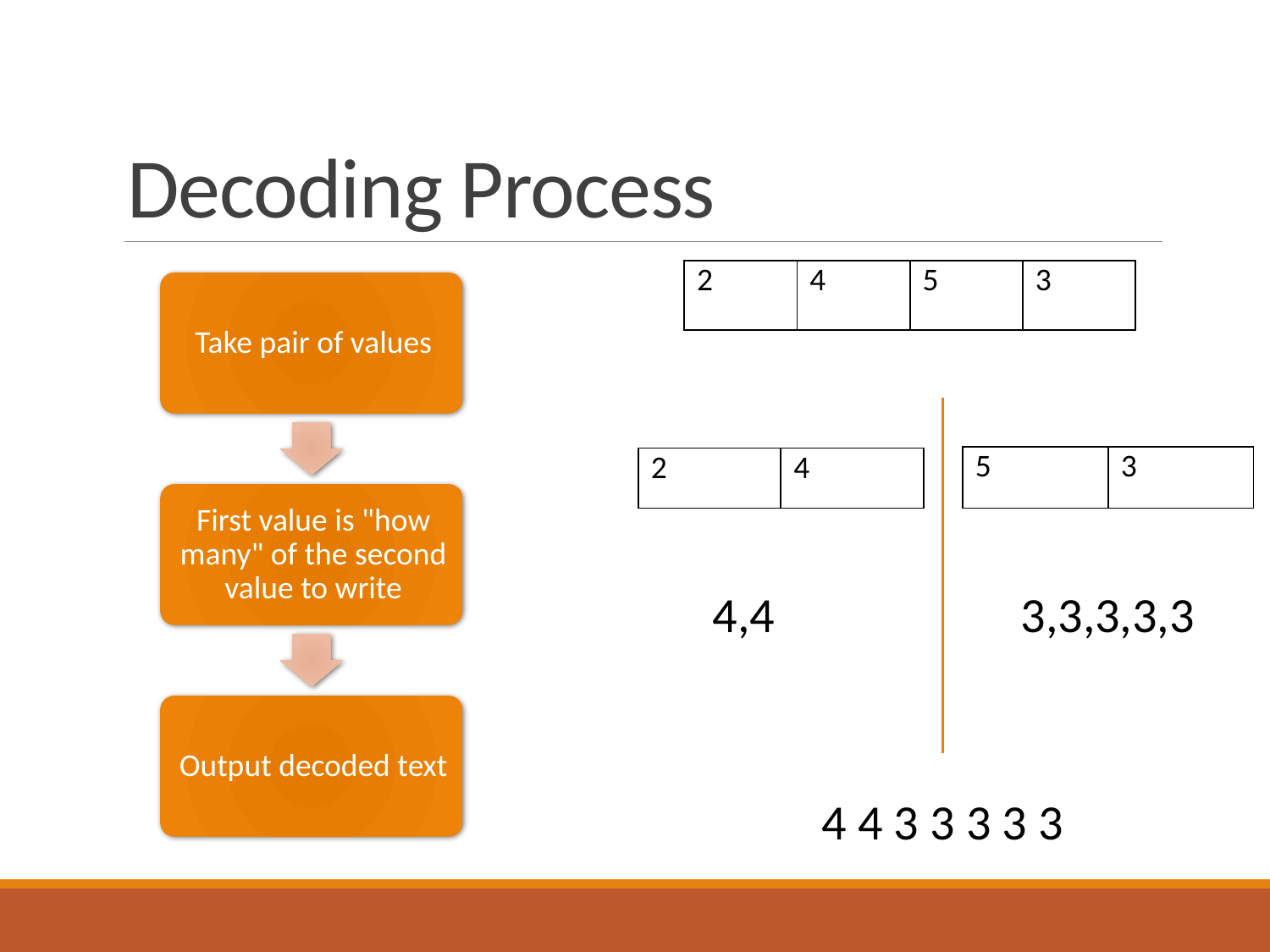

# Decoding Process
| 2 | 4 | 5 | 3 |
| --- | --- | --- | --- |
Take pair of values

First value is "how many" of the second value to write

Output decoded text
| 5 | 3 |
| --- | --- |
| 2 | 4 |
| --- | --- |
4,4
3,3,3,3,3
4 4 3 3 3 3 3